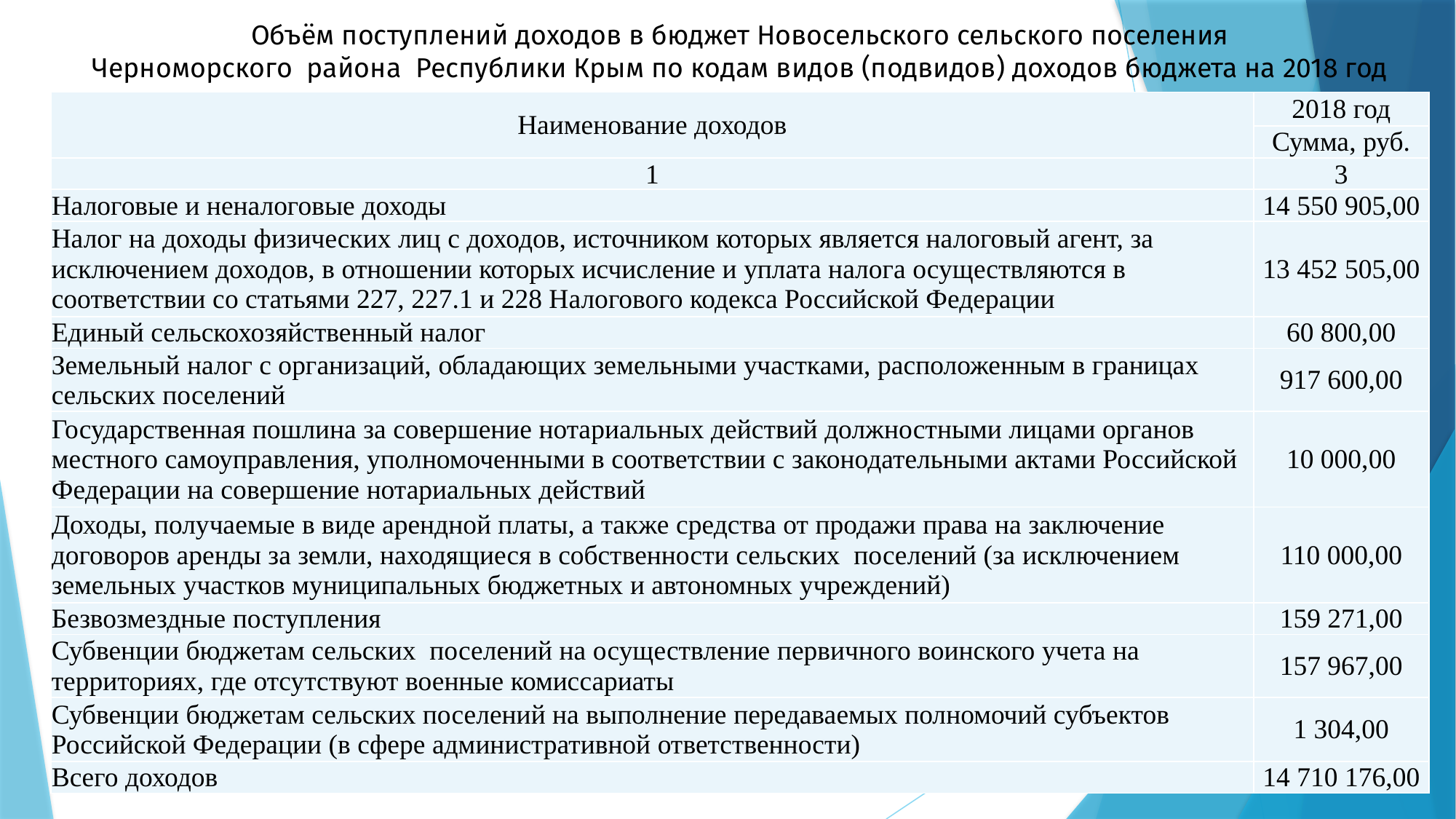

# Объём поступлений доходов в бюджет Новосельского сельского поселения Черноморского  района  Республики Крым по кодам видов (подвидов) доходов бюджета на 2018 год
| Наименование доходов | 2018 год |
| --- | --- |
|  | Сумма, руб. |
| 1 | 3 |
| Налоговые и неналоговые доходы | 14 550 905,00 |
| Налог на доходы физических лиц с доходов, источником которых является налоговый агент, за исключением доходов, в отношении которых исчисление и уплата налога осуществляются в соответствии со статьями 227, 227.1 и 228 Налогового кодекса Российской Федерации | 13 452 505,00 |
| Единый сельскохозяйственный налог | 60 800,00 |
| Земельный налог с организаций, обладающих земельными участками, расположенным в границах сельских поселений | 917 600,00 |
| Государственная пошлина за совершение нотариальных действий должностными лицами органов местного самоуправления, уполномоченными в соответствии с законодательными актами Российской Федерации на совершение нотариальных действий | 10 000,00 |
| Доходы, получаемые в виде арендной платы, а также средства от продажи права на заключение договоров аренды за земли, находящиеся в собственности сельских поселений (за исключением земельных участков муниципальных бюджетных и автономных учреждений) | 110 000,00 |
| Безвозмездные поступления | 159 271,00 |
| Субвенции бюджетам сельских поселений на осуществление первичного воинского учета на территориях, где отсутствуют военные комиссариаты | 157 967,00 |
| Субвенции бюджетам сельских поселений на выполнение передаваемых полномочий субъектов Российской Федерации (в сфере административной ответственности) | 1 304,00 |
| Всего доходов | 14 710 176,00 |